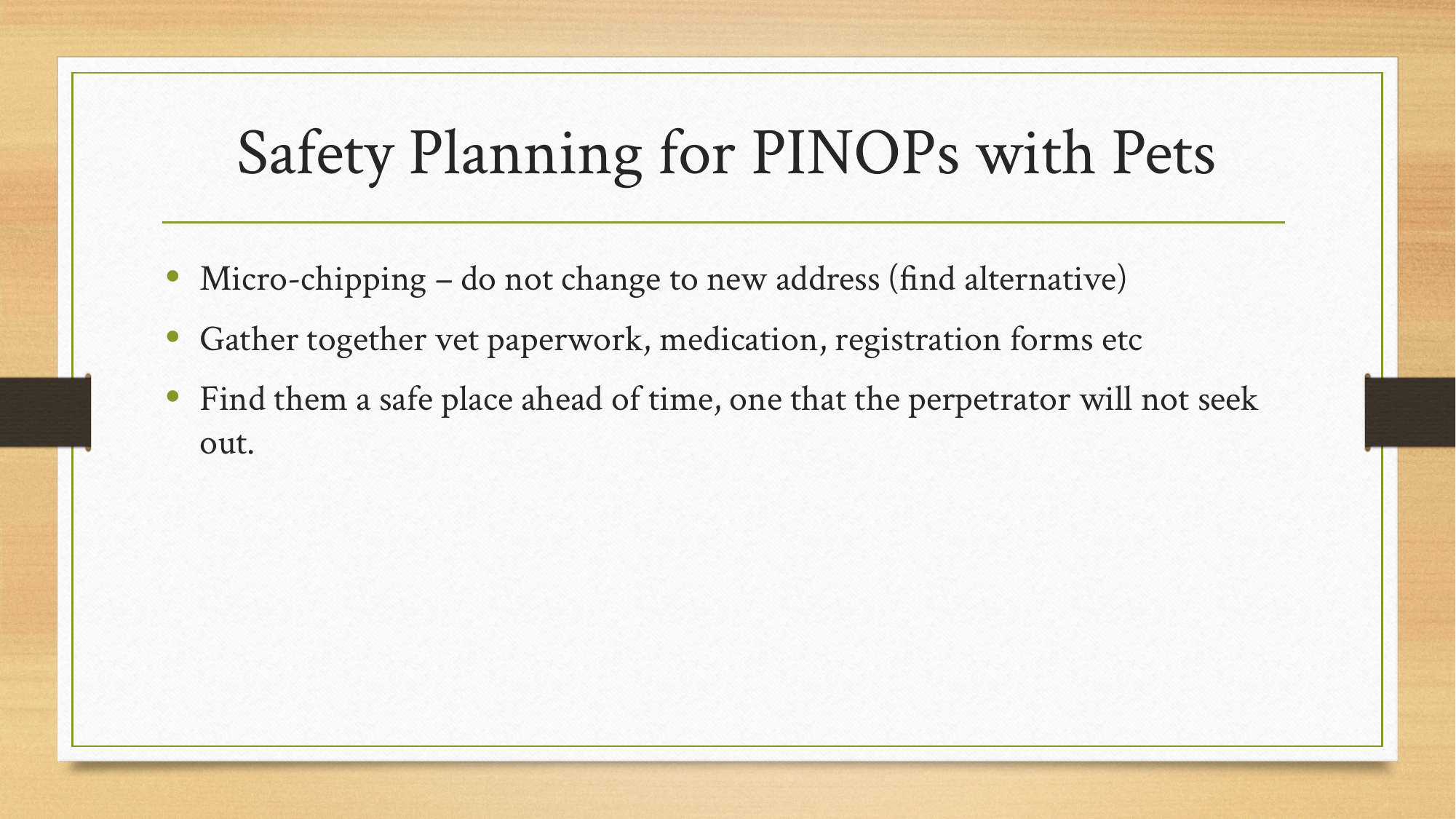

# Safety Planning for PINOPs with Pets
Micro-chipping – do not change to new address (find alternative)
Gather together vet paperwork, medication, registration forms etc
Find them a safe place ahead of time, one that the perpetrator will not seek out.